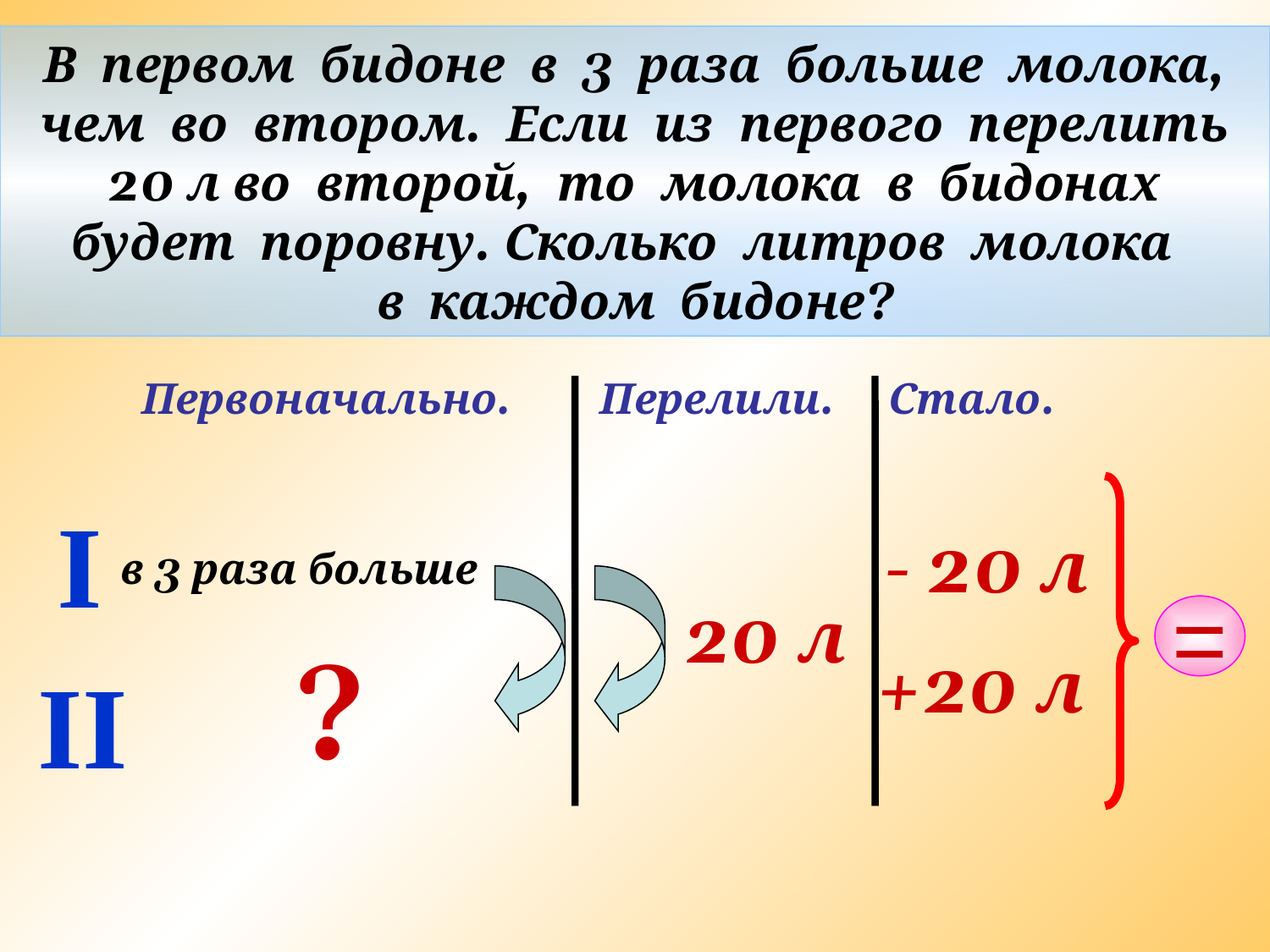

В  первом  бидоне  в  3  раза  больше  молока,
чем  во  втором.  Если  из  первого  перелить
20 л во  второй,  то  молока  в  бидонах
будет  поровну. Сколько  литров  молока
в  каждом  бидоне?
Первоначально.
Перелили.
Стало.

I
 - 20 л
в 3 раза больше

20 л
=
?
 +20 л
II